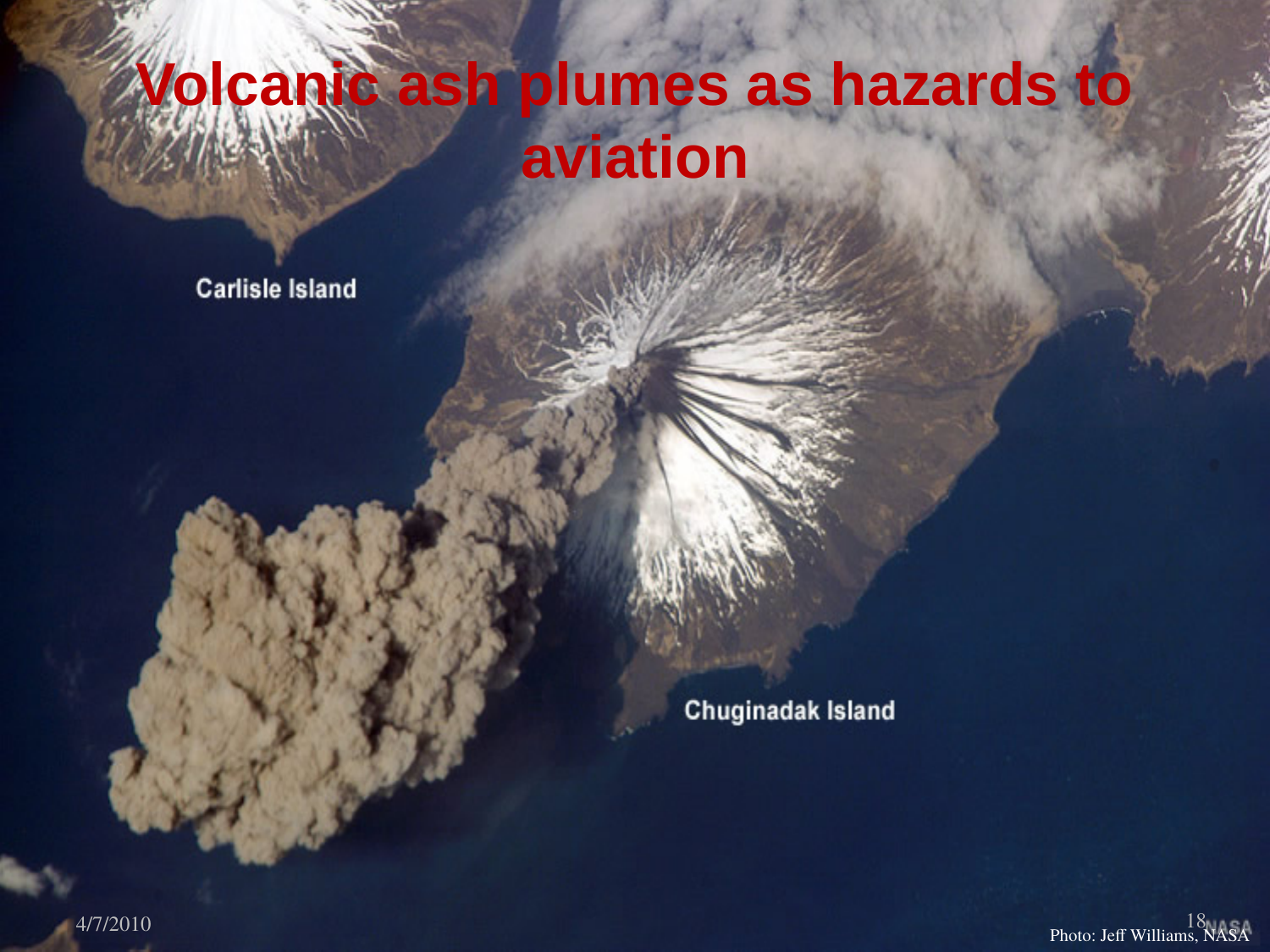

# Volcanic ash plumes as hazards to aviation
4/7/2010
18
Photo: Jeff Williams, NASA